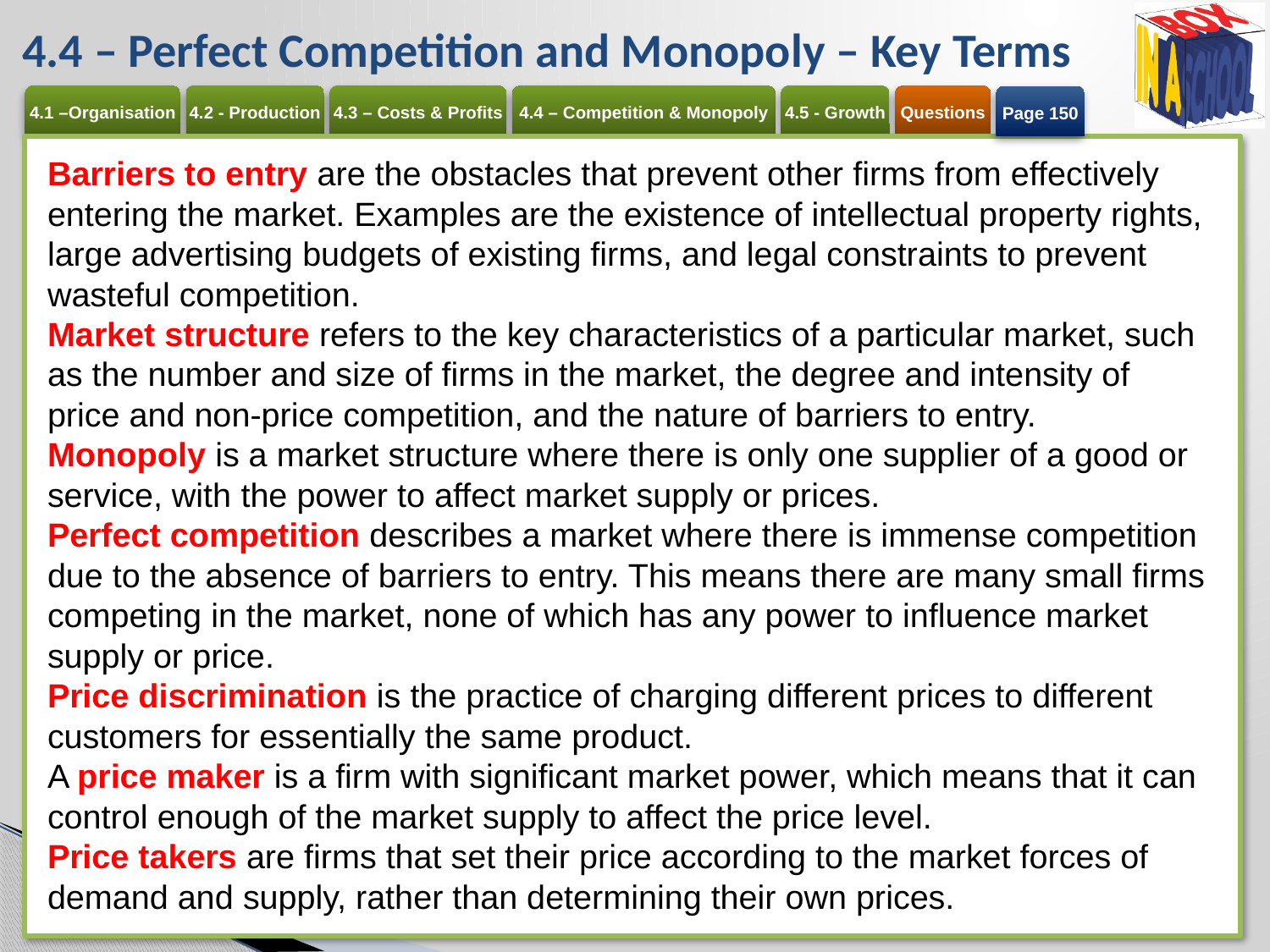

# 4.4 – Perfect Competition and Monopoly – Key Terms
Page 150
Barriers to entry are the obstacles that prevent other firms from effectively entering the market. Examples are the existence of intellectual property rights, large advertising budgets of existing firms, and legal constraints to prevent wasteful competition.
Market structure refers to the key characteristics of a particular market, such as the number and size of firms in the market, the degree and intensity of price and non-price competition, and the nature of barriers to entry.
Monopoly is a market structure where there is only one supplier of a good or service, with the power to affect market supply or prices.
Perfect competition describes a market where there is immense competition due to the absence of barriers to entry. This means there are many small firms competing in the market, none of which has any power to influence market supply or price.
Price discrimination is the practice of charging different prices to different customers for essentially the same product.
A price maker is a firm with significant market power, which means that it can control enough of the market supply to affect the price level.
Price takers are firms that set their price according to the market forces of demand and supply, rather than determining their own prices.